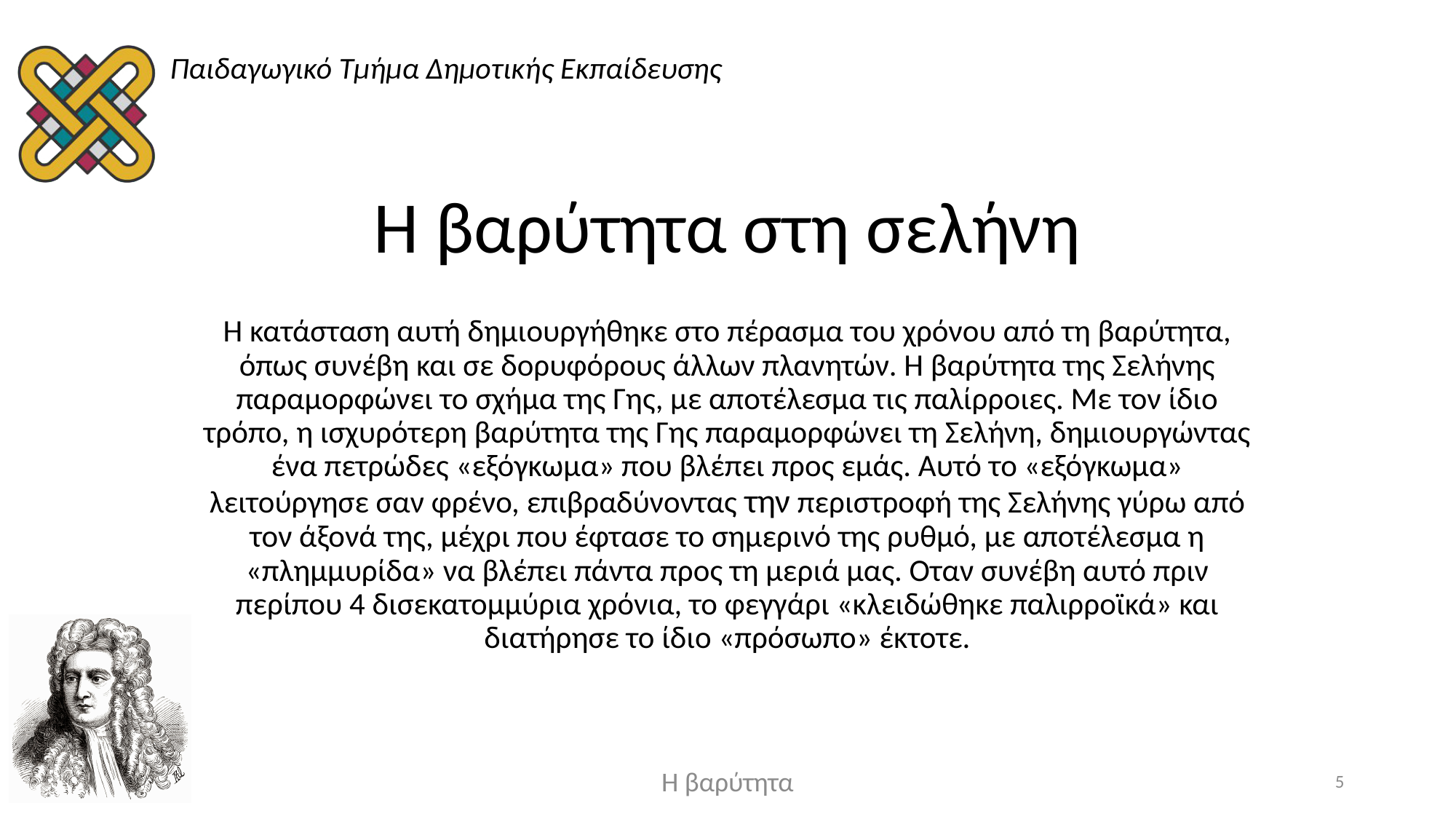

# Η βαρύτητα στη σελήνη
Η κατάσταση αυτή δημιουργήθηκε στο πέρασμα του χρόνου από τη βαρύτητα, όπως συνέβη και σε δορυφόρους άλλων πλανητών. Η βαρύτητα της Σελήνης παραμορφώνει το σχήμα της Γης, με αποτέλεσμα τις παλίρροιες. Με τον ίδιο τρόπο, η ισχυρότερη βαρύτητα της Γης παραμορφώνει τη Σελήνη, δημιουργώντας ένα πετρώδες «εξόγκωμα» που βλέπει προς εμάς. Αυτό το «εξόγκωμα» λειτούργησε σαν φρένο, επιβραδύνοντας την περιστροφή της Σελήνης γύρω από τον άξονά της, μέχρι που έφτασε το σημερινό της ρυθμό, με αποτέλεσμα η «πλημμυρίδα» να βλέπει πάντα προς τη μεριά μας. Οταν συνέβη αυτό πριν περίπου 4 δισεκατομμύρια χρόνια, το φεγγάρι «κλειδώθηκε παλιρροϊκά» και διατήρησε το ίδιο «πρόσωπο» έκτοτε.
Η βαρύτητα
5